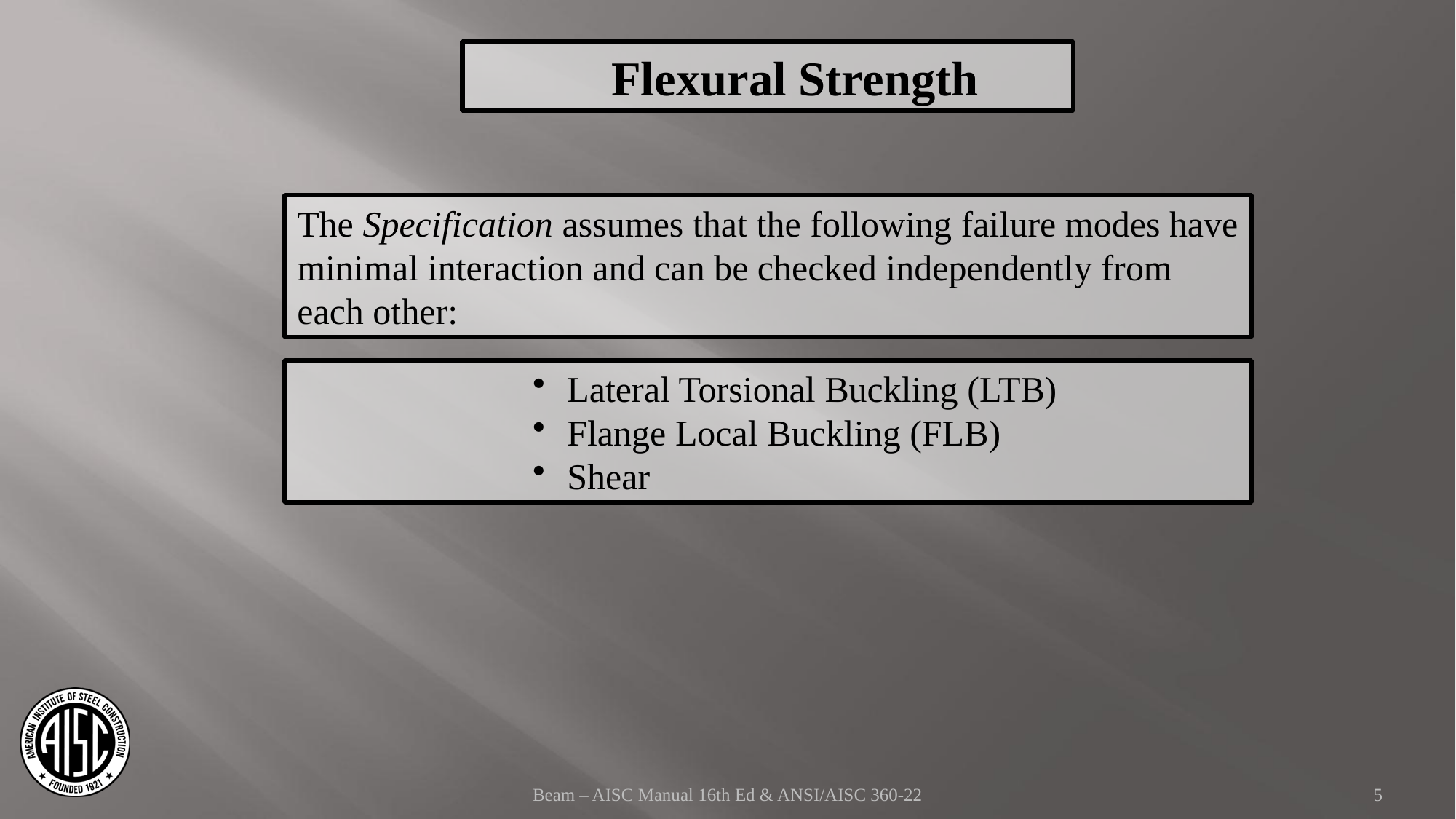

Flexural Strength
The Specification assumes that the following failure modes have minimal interaction and can be checked independently from each other:
Lateral Torsional Buckling (LTB)
Flange Local Buckling (FLB)
Shear
Beam – AISC Manual 16th Ed & ANSI/AISC 360-22
5